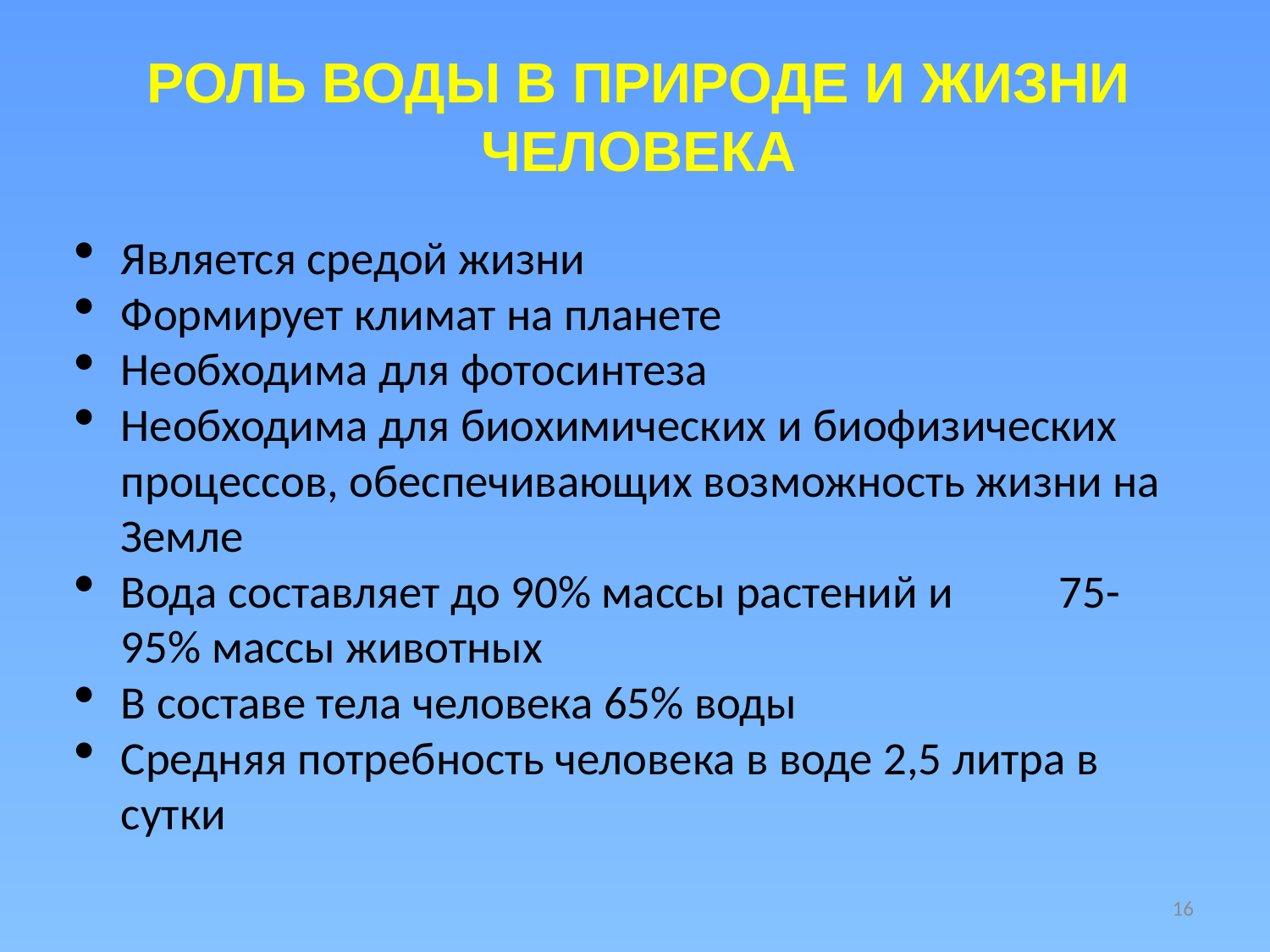

# РОЛЬ ВОДЫ В ПРИРОДЕ И ЖИЗНИ ЧЕЛОВЕКА
Является средой жизни
Формирует климат на планете
Необходима для фотосинтеза
Необходима для биохимических и биофизических процессов, обеспечивающих возможность жизни на Земле
Вода составляет до 90% массы растений и          75-95% массы животных
В составе тела человека 65% воды
Средняя потребность человека в воде 2,5 литра в сутки

16